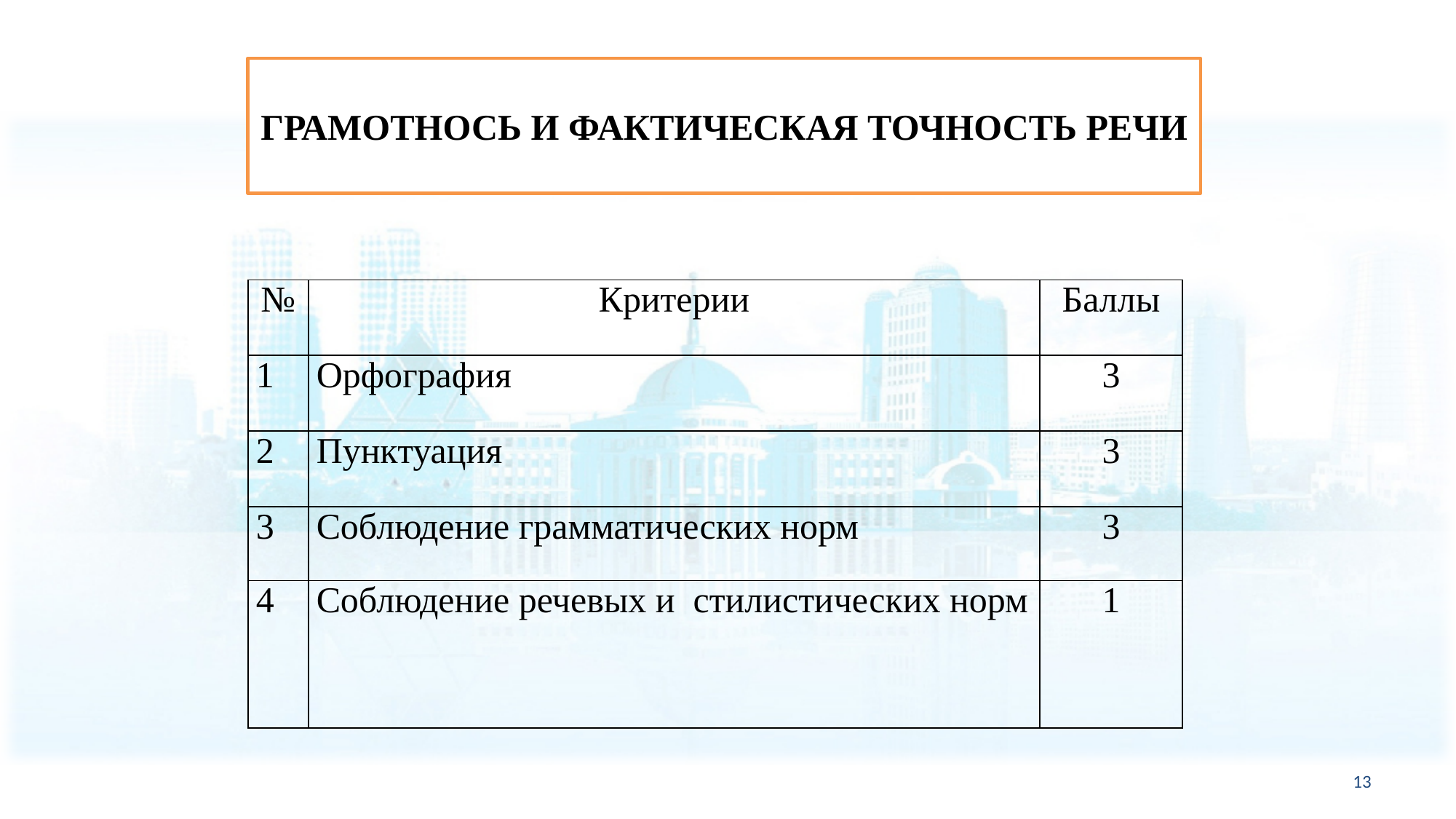

ГРАМОТНОСЬ И ФАКТИЧЕСКАЯ ТОЧНОСТЬ РЕЧИ
| № | Критерии | Баллы |
| --- | --- | --- |
| 1 | Орфография | 3 |
| 2 | Пунктуация | 3 |
| 3 | Соблюдение грамматических норм | 3 |
| 4 | Соблюдение речевых и стилистических норм | 1 |
13